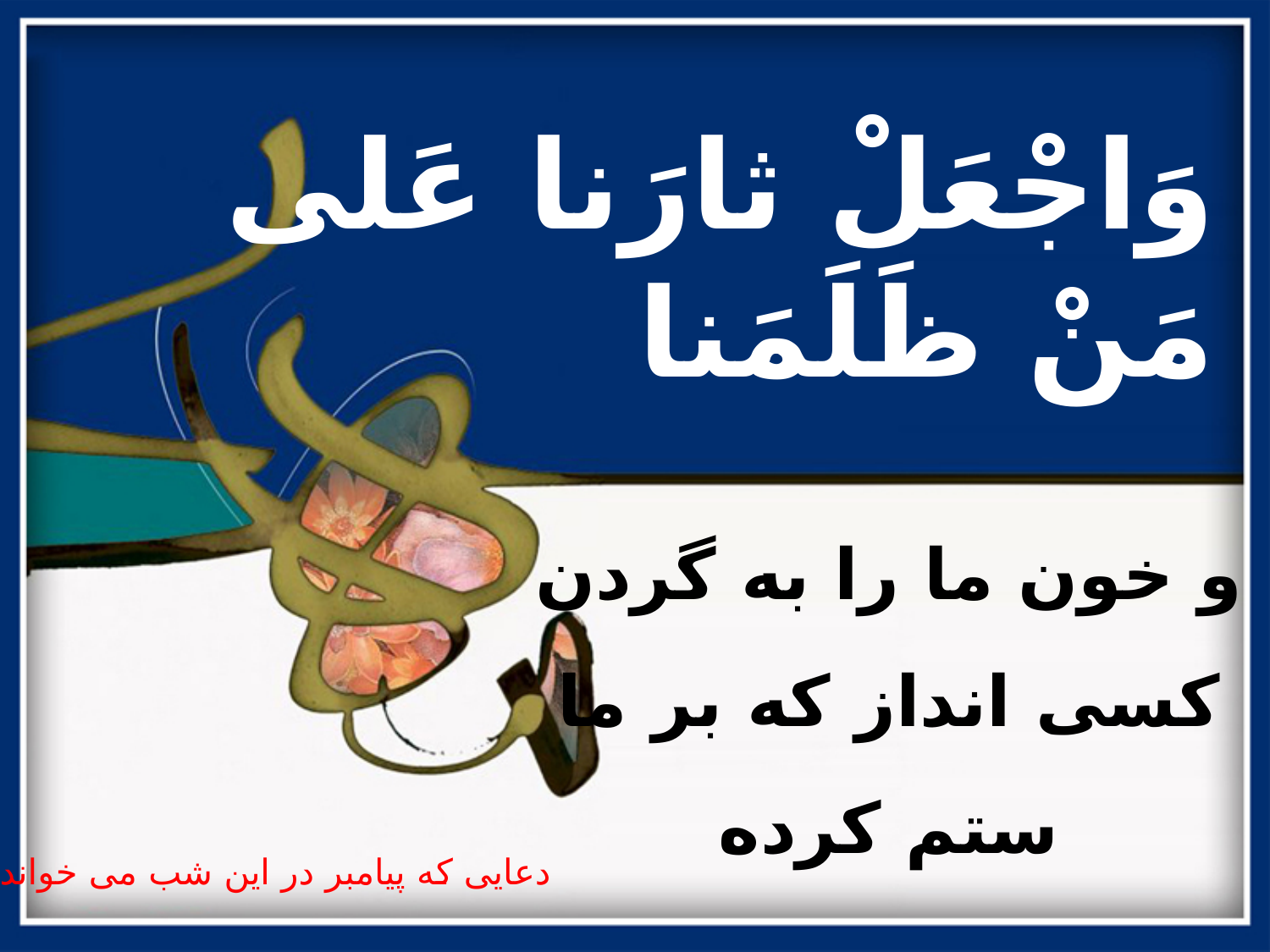

وَاجْعَلْ ثارَنا عَلى مَنْ ظَلَمَنا
و خون ما را به گردن كسى انداز كه بر ما ستم كرده